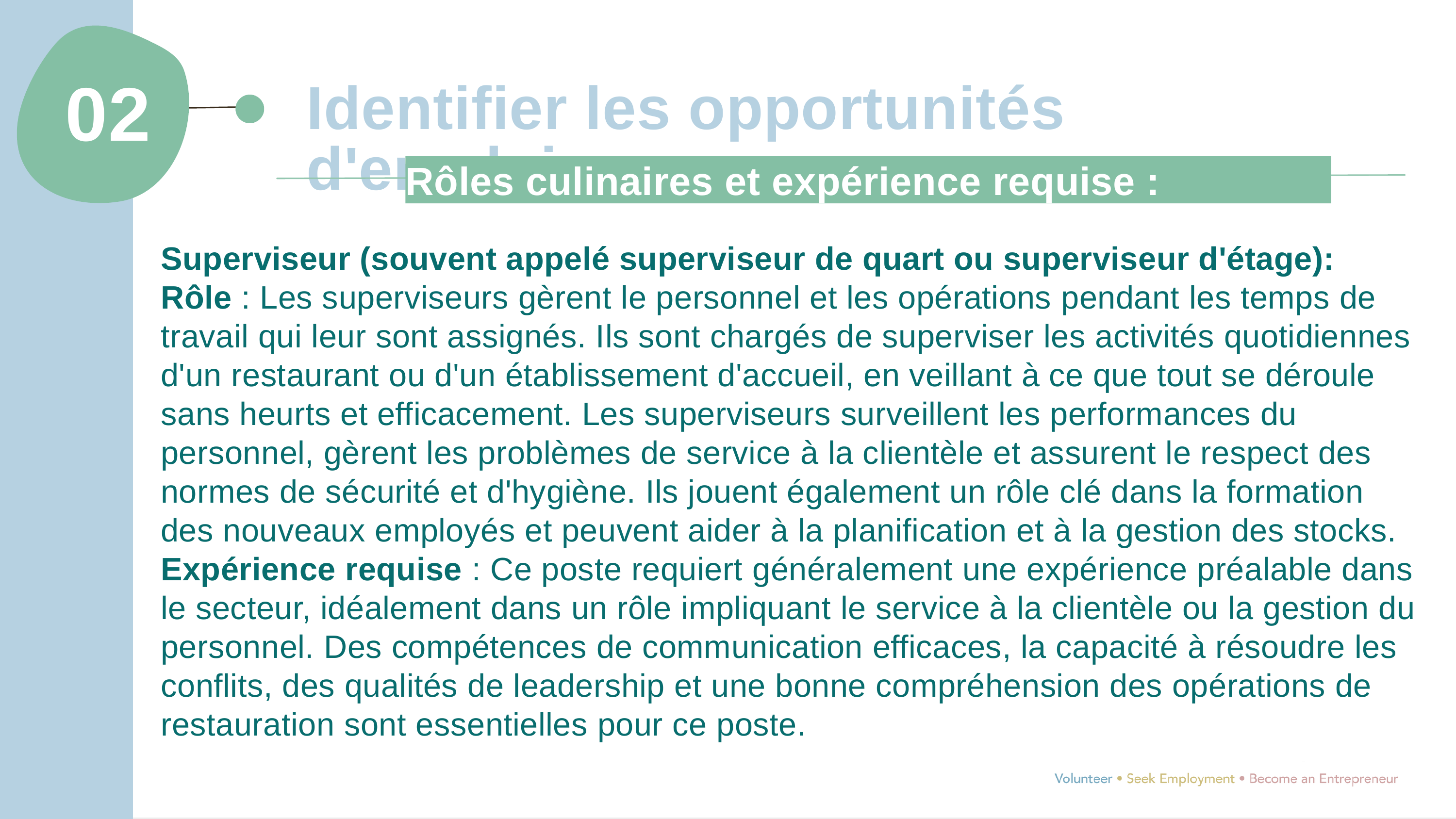

02
Identifier les opportunités d'emploi

Rôles culinaires et expérience requise :

Superviseur (souvent appelé superviseur de quart ou superviseur d'étage):) :
Rôle : Les superviseurs gèrent le personnel et les opérations pendant les temps de travail qui leur sont assignés. Ils sont chargés de superviser les activités quotidiennes d'un restaurant ou d'un établissement d'accueil, en veillant à ce que tout se déroule sans heurts et efficacement. Les superviseurs surveillent les performances du personnel, gèrent les problèmes de service à la clientèle et assurent le respect des normes de sécurité et d'hygiène. Ils jouent également un rôle clé dans la formation des nouveaux employés et peuvent aider à la planification et à la gestion des stocks.
Expérience requise : Ce poste requiert généralement une expérience préalable dans le secteur, idéalement dans un rôle impliquant le service à la clientèle ou la gestion du personnel. Des compétences de communication efficaces, la capacité à résoudre les conflits, des qualités de leadership et une bonne compréhension des opérations de restauration sont essentielles pour ce poste.